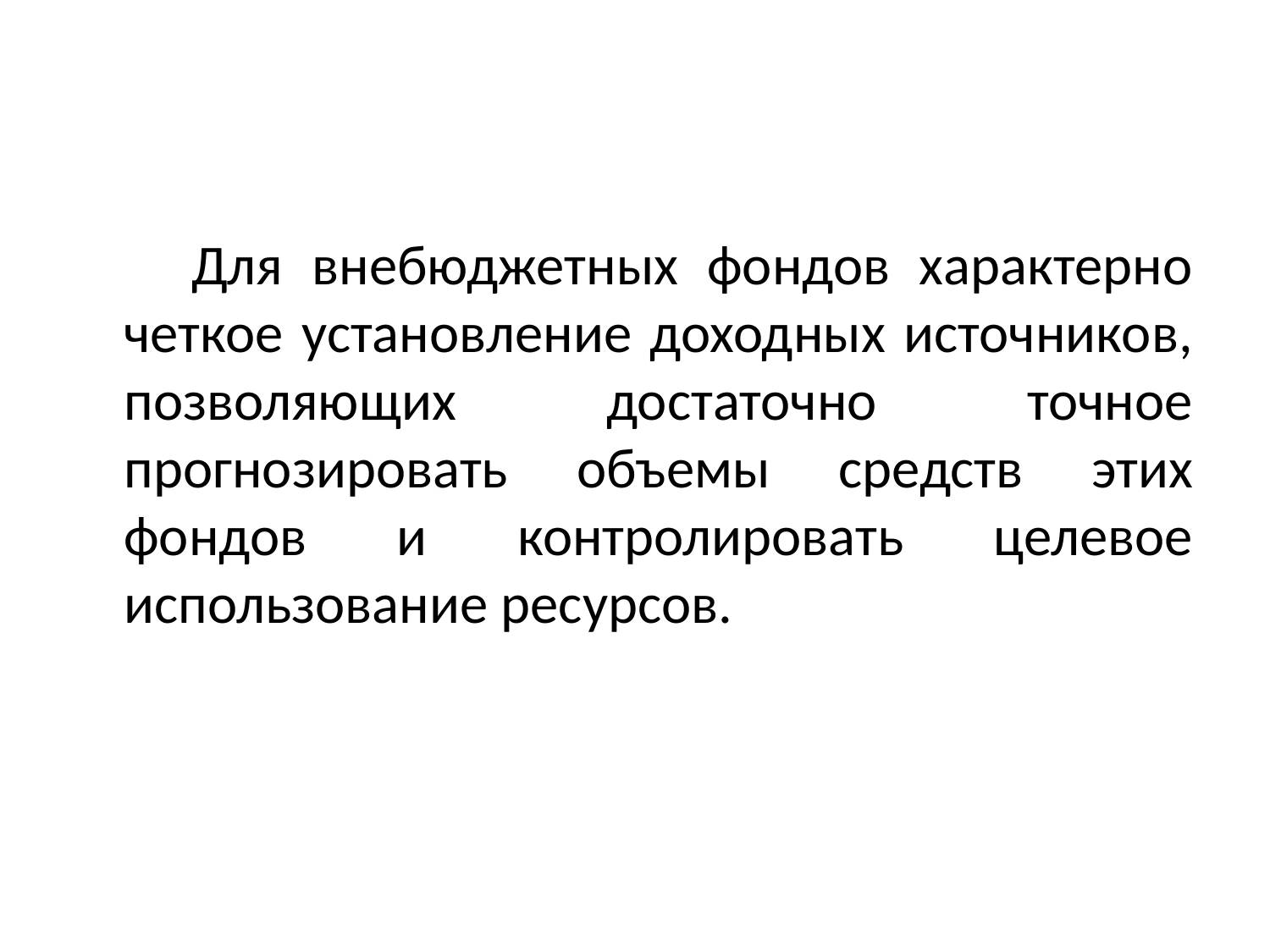

#
    Для внебюджетных фондов характерно четкое установление доходных источников, позволяющих достаточно точное прогнозировать объемы средств этих фондов и контролировать целевое использование ресурсов.